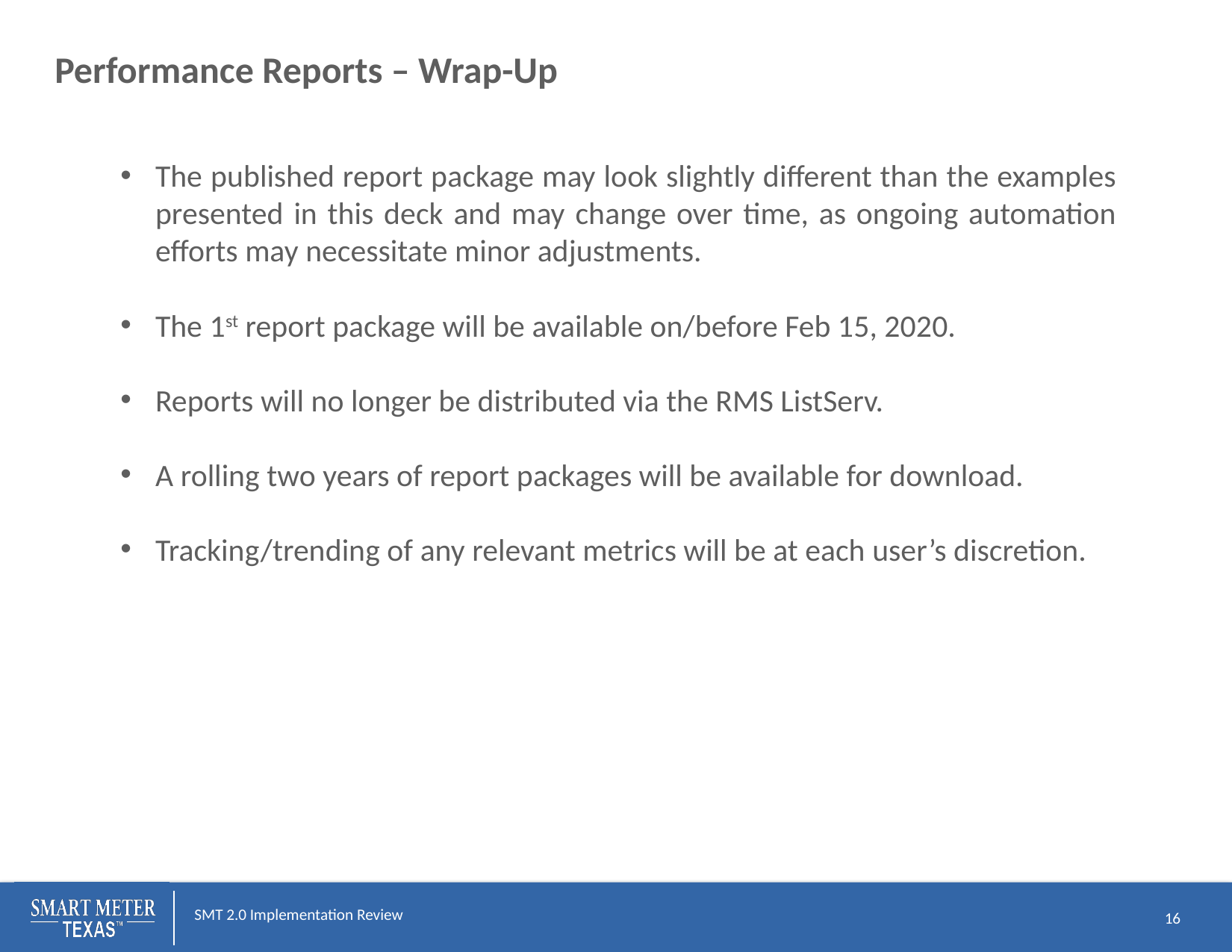

# Performance Reports – Wrap-Up

The published report package may look slightly different than the examples presented in this deck and may change over time, as ongoing automation efforts may necessitate minor adjustments.

The 1st report package will be available on/before Feb 15, 2020.

Reports will no longer be distributed via the RMS ListServ.

A rolling two years of report packages will be available for download.

Tracking/trending of any relevant metrics will be at each user’s discretion.

16